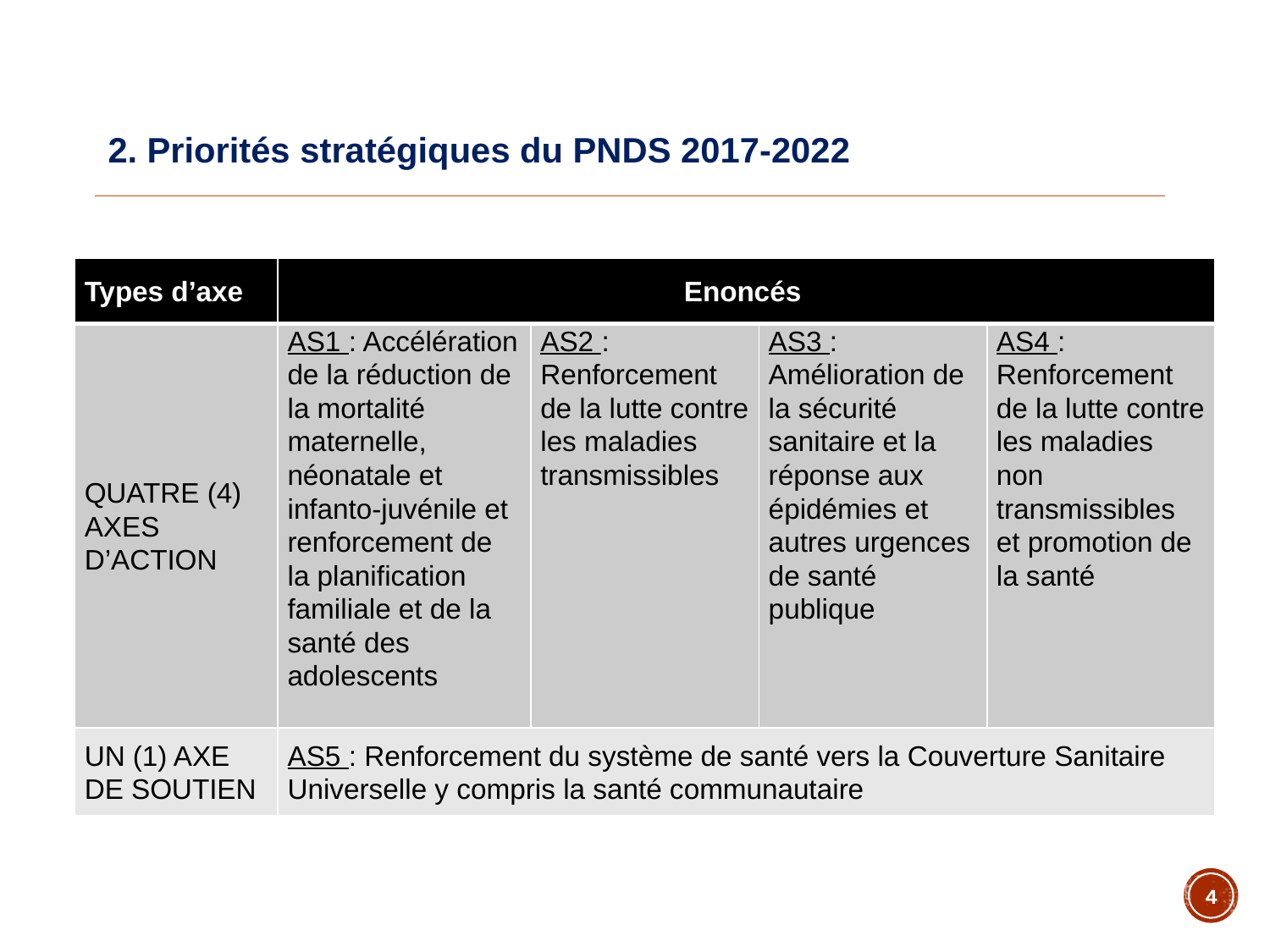

# 2. Priorités stratégiques du PNDS 2017-2022

| Types d’axe | Enoncés |  |  |  |
| --- | --- | --- | --- | --- |
| QUATRE (4) AXES D’ACTION | AS1 : Accélération de la réduction de la mortalité maternelle, néonatale et infanto-juvénile et renforcement de la planification familiale et de la santé des adolescents | AS2 : Renforcement de la lutte contre les maladies transmissibles | AS3 : Amélioration de la sécurité sanitaire et la réponse aux épidémies et autres urgences de santé publique | AS4 : Renforcement de la lutte contre les maladies non transmissibles et promotion de la santé |
| UN (1) AXE DE SOUTIEN | AS5 : Renforcement du système de santé vers la Couverture Sanitaire Universelle y compris la santé communautaire |  |  |  |
4